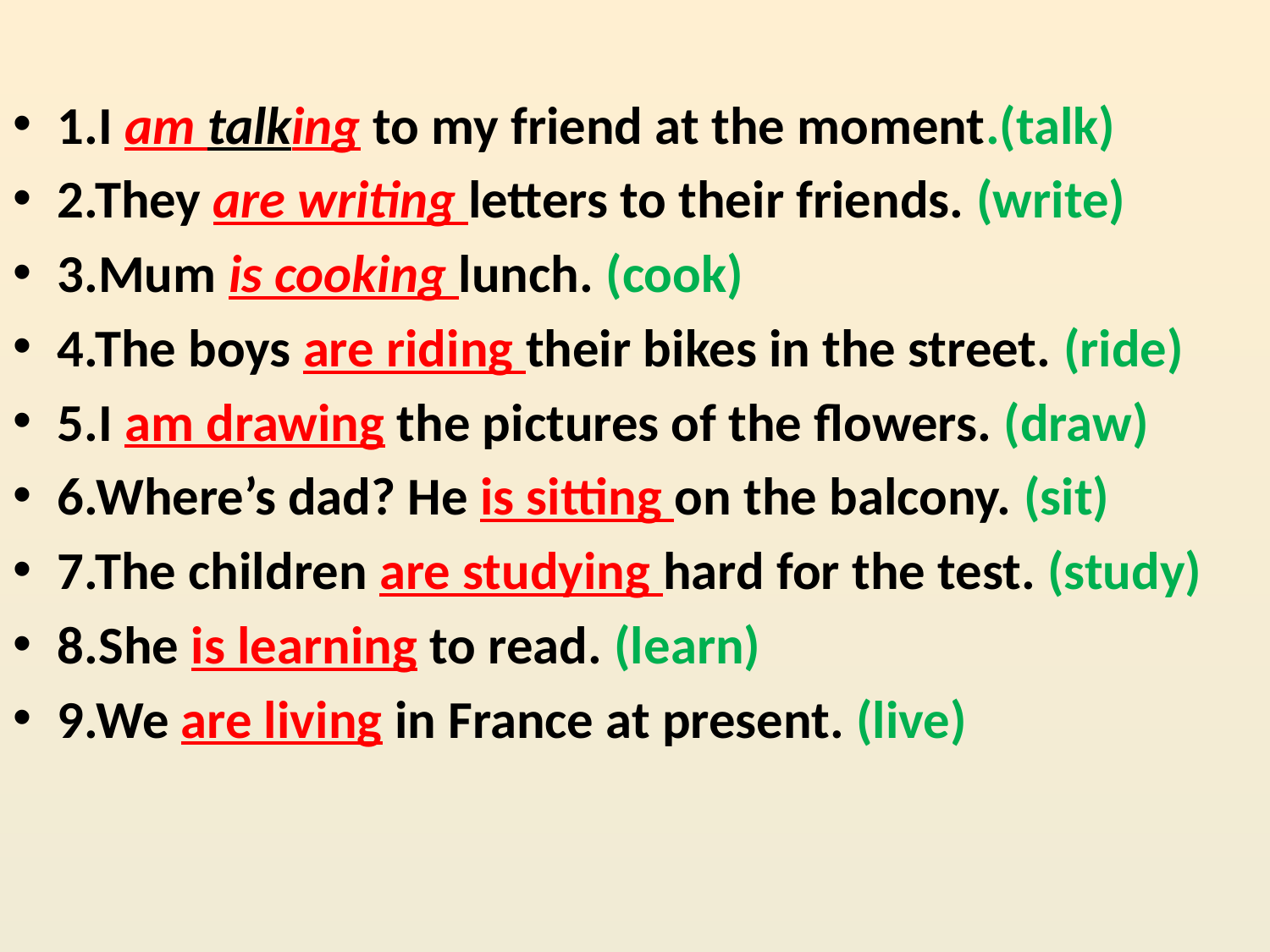

1.I am talking to my friend at the moment.(talk)
2.They are writing letters to their friends. (write)
3.Mum is cooking lunch. (cook)
4.The boys are riding their bikes in the street. (ride)
5.I am drawing the pictures of the flowers. (draw)
6.Where’s dad? He is sitting on the balcony. (sit)
7.The children are studying hard for the test. (study)
8.She is learning to read. (learn)
9.We are living in France at present. (live)